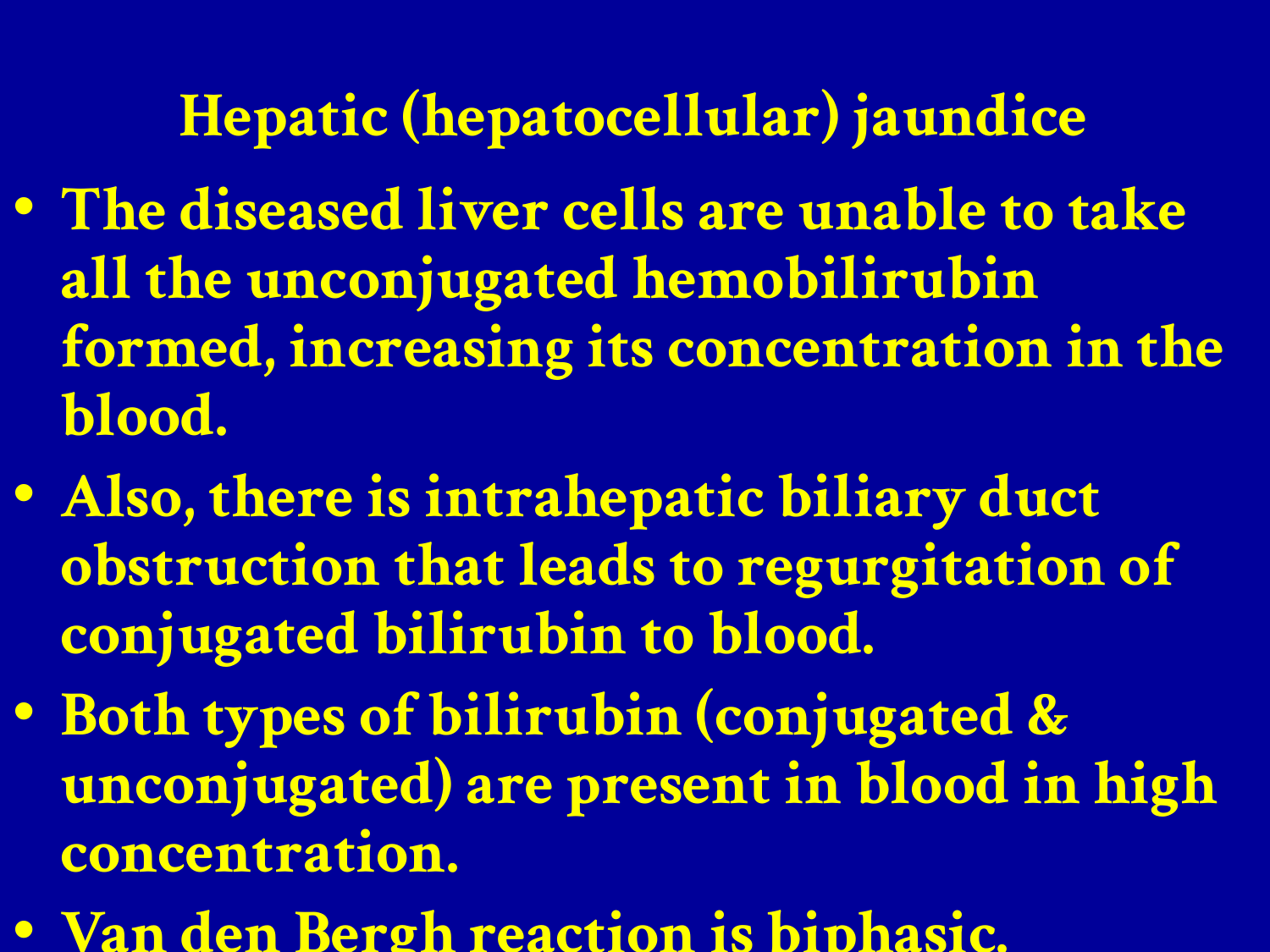

Hepatic (hepatocellular) jaundice
The diseased liver cells are unable to take all the unconjugated hemobilirubin formed, increasing its concentration in the blood.
Also, there is intrahepatic biliary duct obstruction that leads to regurgitation of conjugated bilirubin to blood.
Both types of bilirubin (conjugated & unconjugated) are present in blood in high concentration.
Van den Bergh reaction is biphasic.